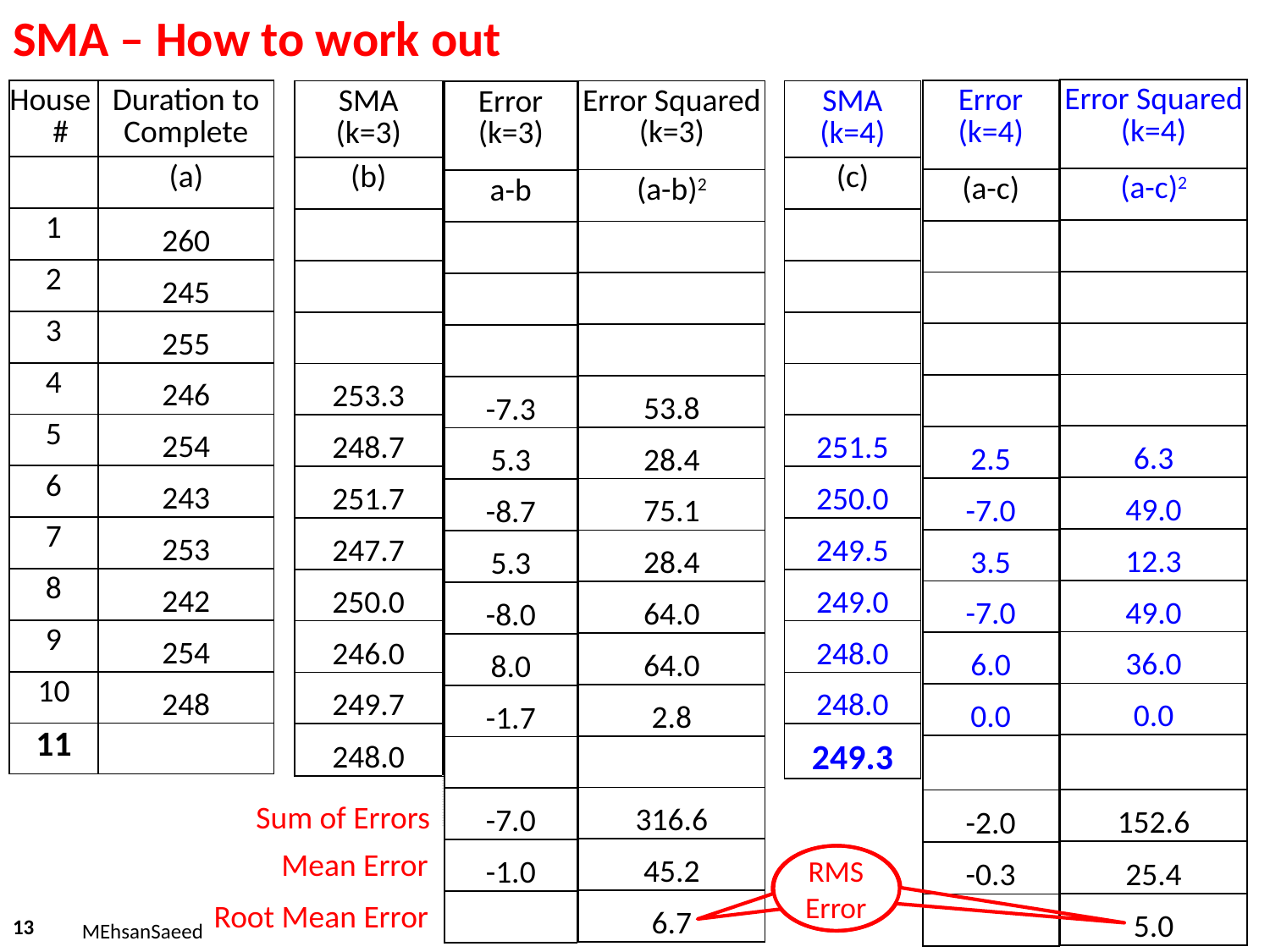

# SMA – How to work out
| Error Squared (k=4) |
| --- |
| (a-c)2 |
|  |
|  |
|  |
|  |
| 6.3 |
| 49.0 |
| 12.3 |
| 49.0 |
| 36.0 |
| 0.0 |
|  |
| 152.6 |
| 25.4 |
| 5.0 |
| House # | Duration to Complete |  |
| --- | --- | --- |
|  | (a) |  |
| 1 | 260 |  |
| 2 | 245 |  |
| 3 | 255 |  |
| 4 | 246 |  |
| 5 | 254 |  |
| 6 | 243 |  |
| 7 | 253 |  |
| 8 | 242 |  |
| 9 | 254 |  |
| 10 | 248 |  |
| 11 |  |  |
|  |  |  |
|  |  |  |
| Error (k=4) |
| --- |
| (a-c) |
|  |
|  |
|  |
|  |
| 2.5 |
| -7.0 |
| 3.5 |
| -7.0 |
| 6.0 |
| 0.0 |
|  |
| -2.0 |
| -0.3 |
|  |
| Error Squared (k=3) |
| --- |
| (a-b)2 |
|  |
|  |
|  |
| 53.8 |
| 28.4 |
| 75.1 |
| 28.4 |
| 64.0 |
| 64.0 |
| 2.8 |
|  |
| 316.6 |
| 45.2 |
| 6.7 |
| SMA (k=3) |
| --- |
| (b) |
|  |
|  |
|  |
| 253.3 |
| 248.7 |
| 251.7 |
| 247.7 |
| 250.0 |
| 246.0 |
| 249.7 |
| 248.0 |
|  |
|  |
| SMA (k=4) |
| --- |
| (c) |
|  |
|  |
|  |
|  |
| 251.5 |
| 250.0 |
| 249.5 |
| 249.0 |
| 248.0 |
| 248.0 |
| 249.3 |
| Error (k=3) |
| --- |
| a-b |
|  |
|  |
|  |
| -7.3 |
| 5.3 |
| -8.7 |
| 5.3 |
| -8.0 |
| 8.0 |
| -1.7 |
|  |
| -7.0 |
| -1.0 |
|  |
Sum of Errors
Mean Error
RMS Error

Root Mean Error
13
MEhsanSaeed